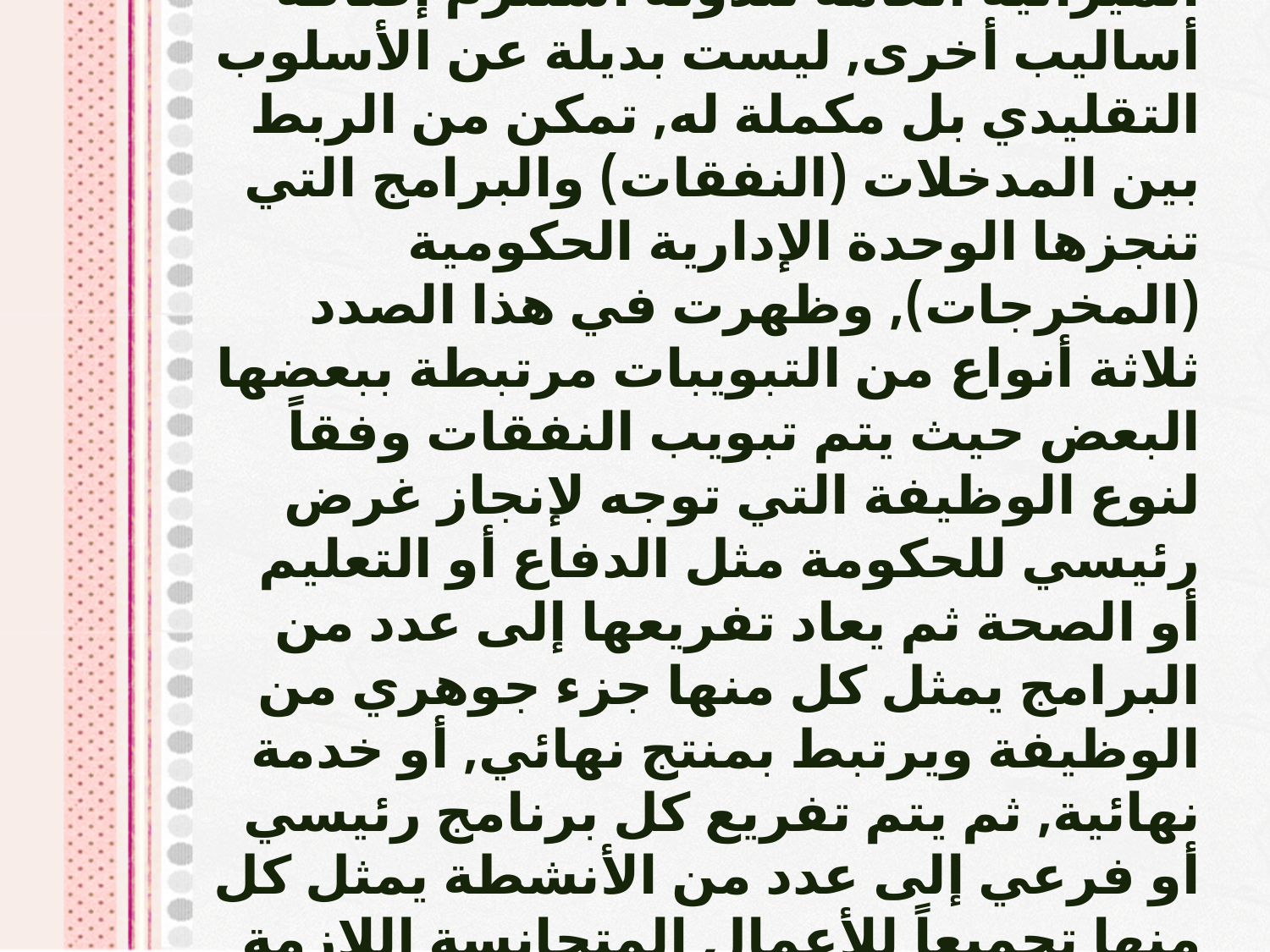

كما عرفنا أن التطور في وظيفة الميزانية العامة للدولة استلزم إضافة أساليب أخرى, ليست بديلة عن الأسلوب التقليدي بل مكملة له, تمكن من الربط بين المدخلات (النفقات) والبرامج التي تنجزها الوحدة الإدارية الحكومية (المخرجات), وظهرت في هذا الصدد ثلاثة أنواع من التبويبات مرتبطة ببعضها البعض حيث يتم تبويب النفقات وفقاً لنوع الوظيفة التي توجه لإنجاز غرض رئيسي للحكومة مثل الدفاع أو التعليم أو الصحة ثم يعاد تفريعها إلى عدد من البرامج يمثل كل منها جزء جوهري من الوظيفة ويرتبط بمنتج نهائي, أو خدمة نهائية, ثم يتم تفريع كل برنامج رئيسي أو فرعي إلى عدد من الأنشطة يمثل كل منها تجميعاً للأعمال المتجانسة اللازمة لإنجاز المنتج النهائي للبرنامج.